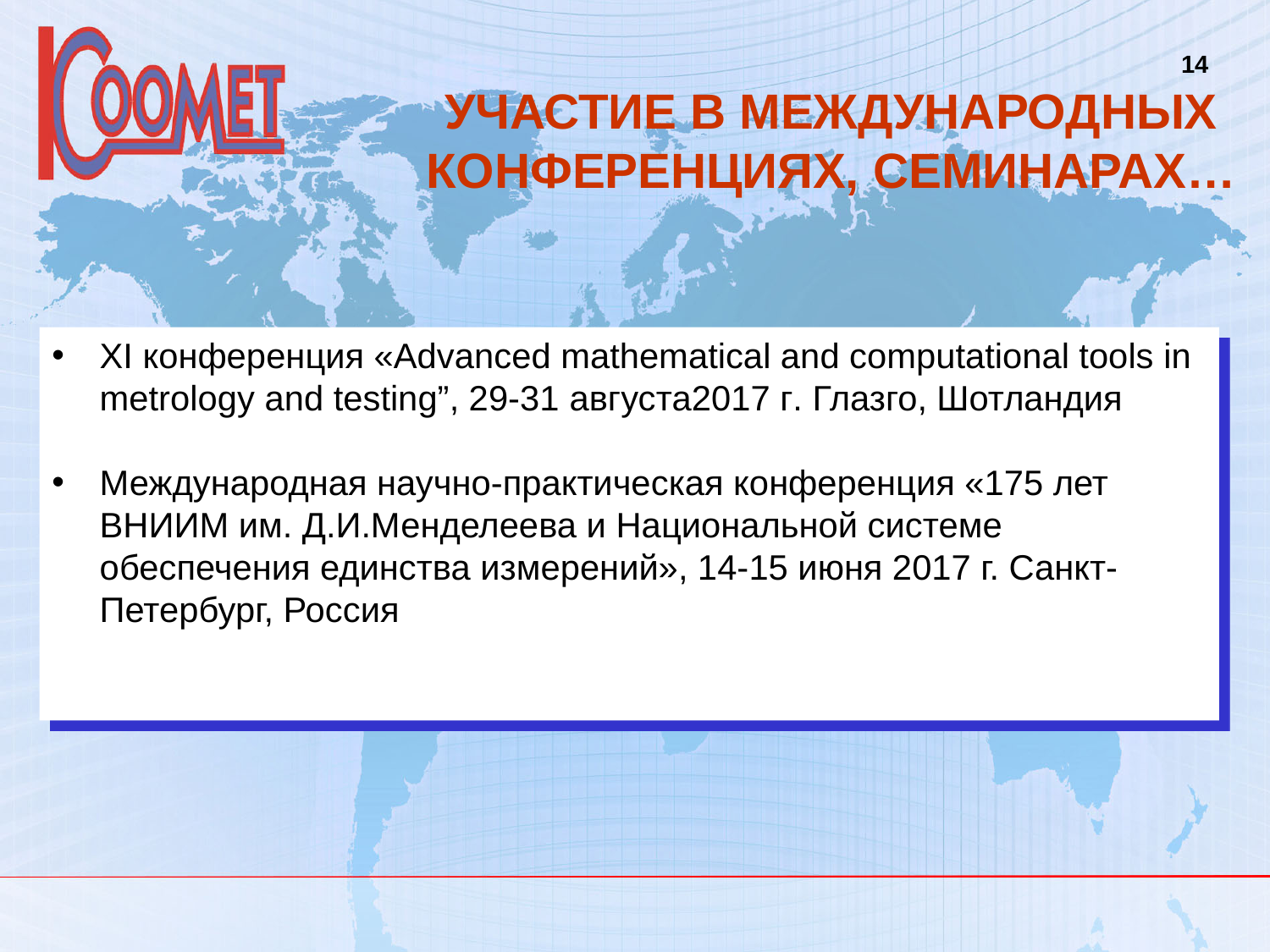

14
УЧАСТИЕ В МЕЖДУНАРОДНЫХ КОНФЕРЕНЦИЯХ, СЕМИНАРАХ…
XI конференция «Advanced mathematical and computational tools in metrology and testing”, 29-31 августа2017 г. Глазго, Шотландия

Международная научно-практическая конференция «175 лет ВНИИМ им. Д.И.Менделеева и Национальной системе обеспечения единства измерений», 14-15 июня 2017 г. Санкт-Петербург, Россия